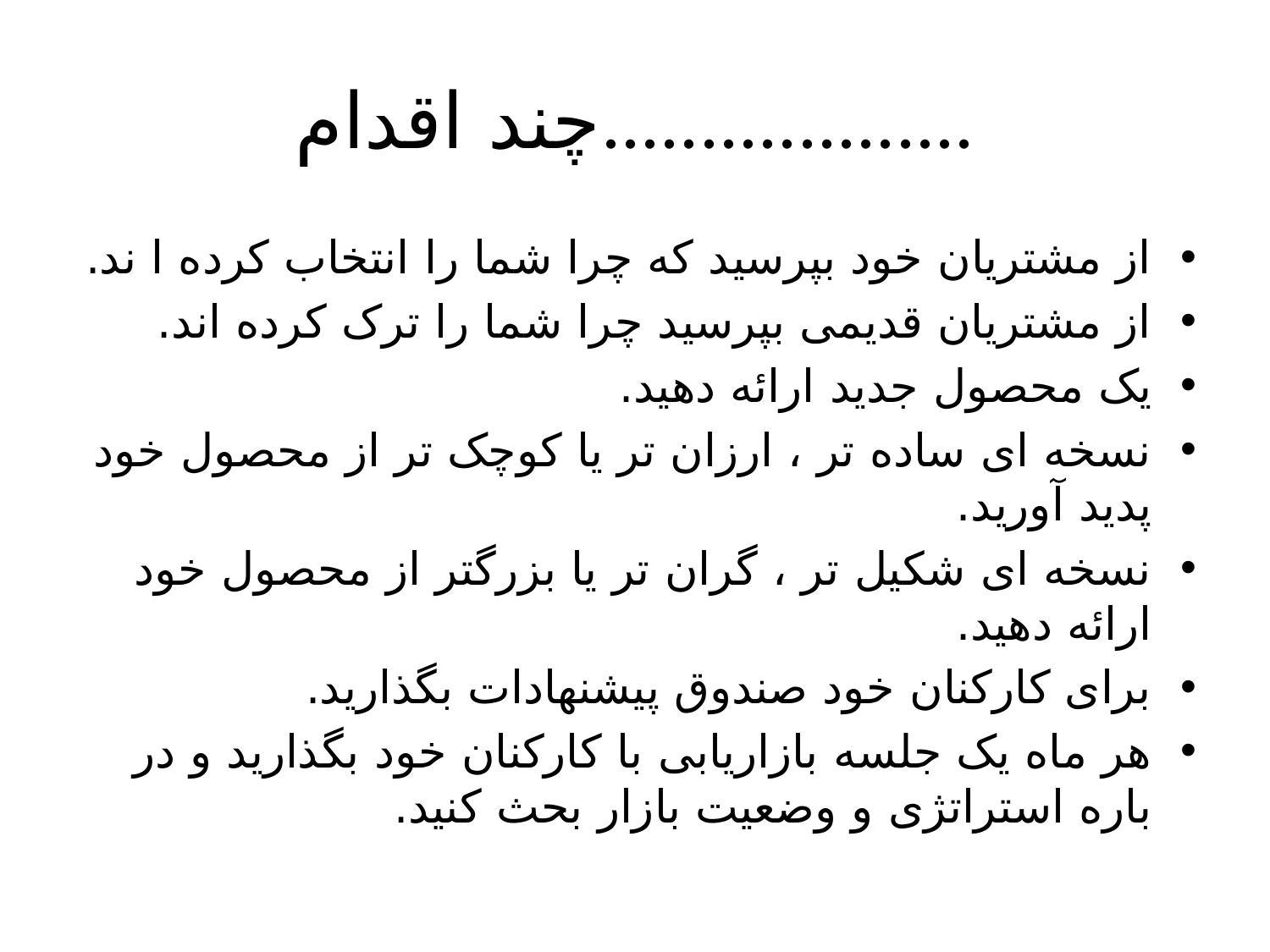

# چند اقدام...................
از مشتریان خود بپرسید که چرا شما را انتخاب کرده ا ند.
از مشتریان قدیمی بپرسید چرا شما را ترک کرده اند.
یک محصول جدید ارائه دهید.
نسخه ای ساده تر ، ارزان تر یا کوچک تر از محصول خود پدید آورید.
نسخه ای شکیل تر ، گران تر یا بزرگتر از محصول خود ارائه دهید.
برای کارکنان خود صندوق پیشنهادات بگذارید.
هر ماه یک جلسه بازاریابی با کارکنان خود بگذارید و در باره استراتژی و وضعیت بازار بحث کنید.